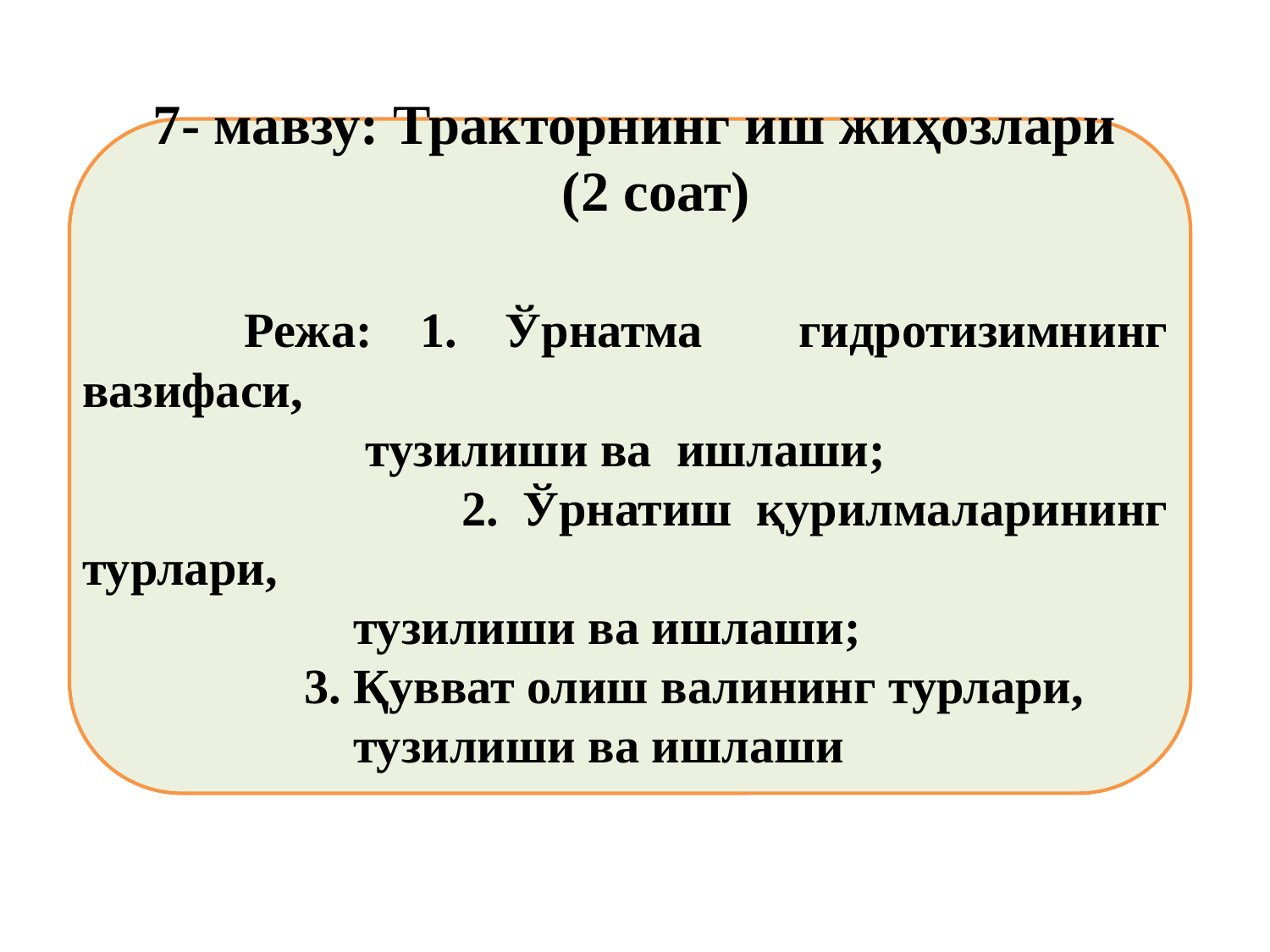

7- мавзу: Тракторнинг иш жиҳозлари
(2 соат)

  Режа: 1. Ўрнатма  гидротизимнинг вазифаси,
                  тузилиши ва  ишлаши;
             2. Ўрнатиш қурилмаларининг турлари,
                 тузилиши ва ишлаши;
             3. Қувват олиш валининг турлари,
                 тузилиши ва ишлаши